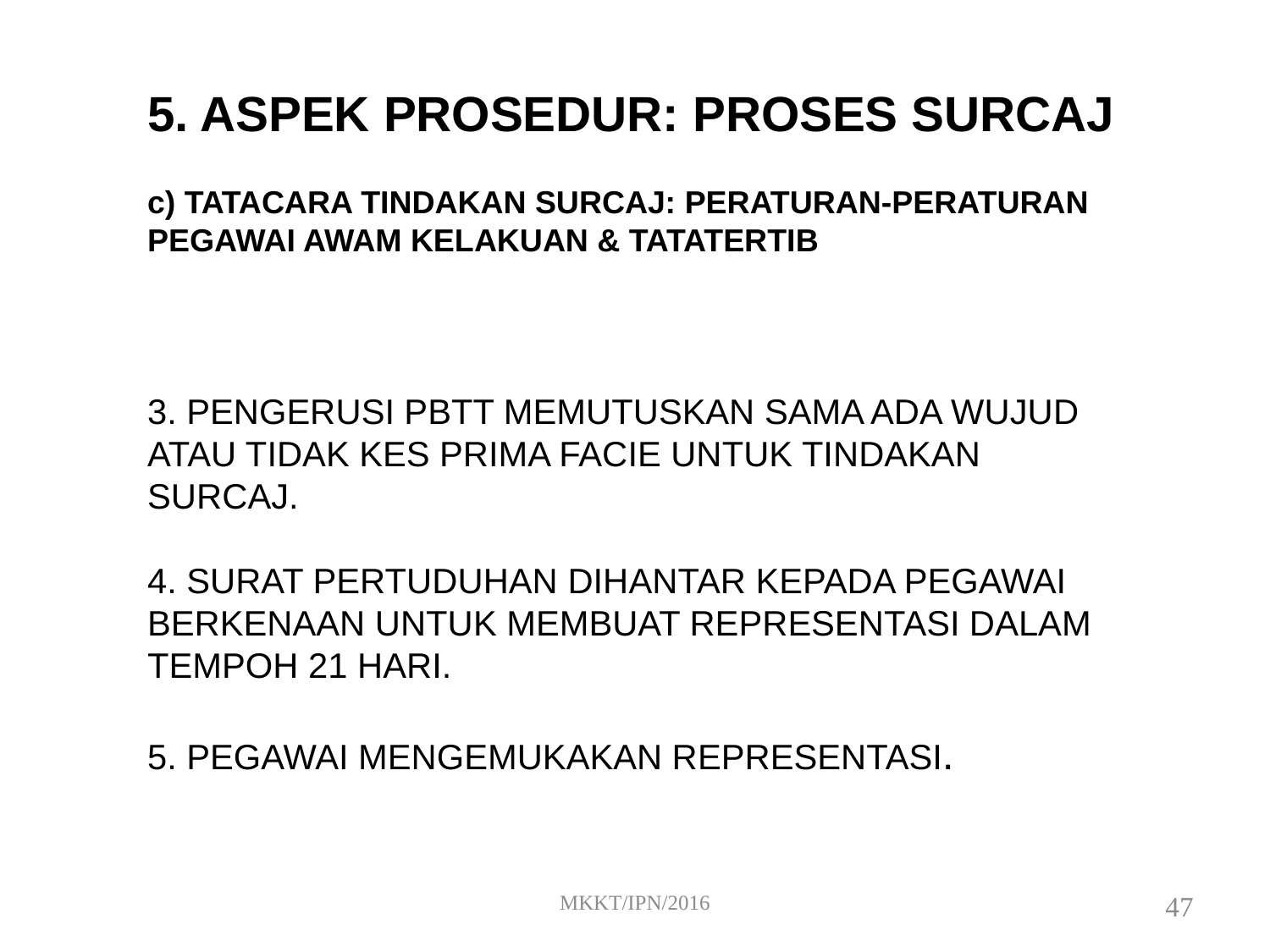

5. ASPEK PROSEDUR: PROSES SURCAJ
c) TATACARA TINDAKAN SURCAJ: PERATURAN-PERATURAN PEGAWAI AWAM KELAKUAN & TATATERTIB
3. PENGERUSI PBTT MEMUTUSKAN SAMA ADA WUJUD ATAU TIDAK KES PRIMA FACIE UNTUK TINDAKAN SURCAJ.

4. SURAT PERTUDUHAN DIHANTAR KEPADA PEGAWAI BERKENAAN UNTUK MEMBUAT REPRESENTASI DALAM TEMPOH 21 HARI.

5. PEGAWAI MENGEMUKAKAN REPRESENTASI.
MKKT/IPN/2016
47